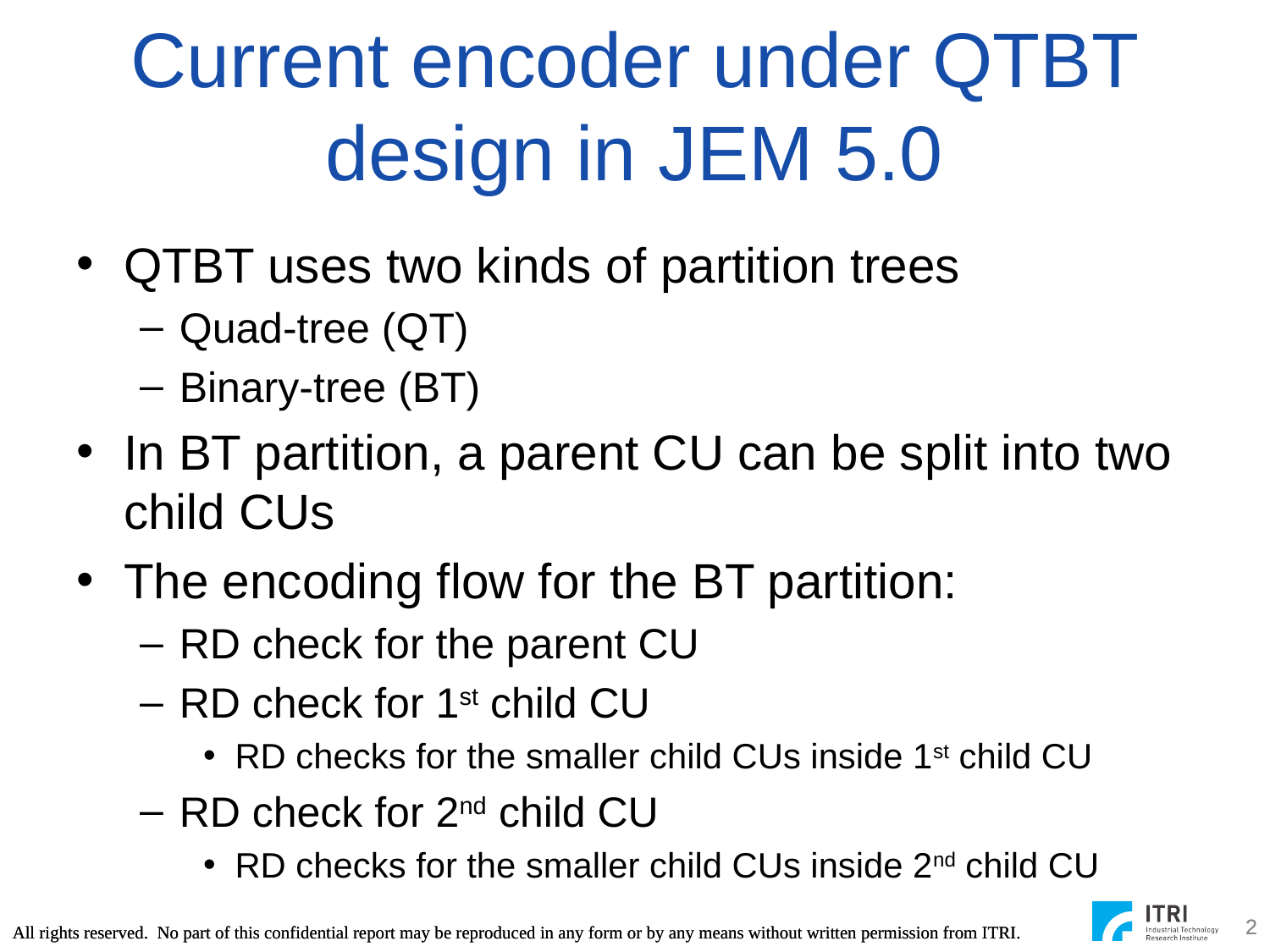

# Current encoder under QTBT design in JEM 5.0
QTBT uses two kinds of partition trees
Quad-tree (QT)
Binary-tree (BT)
In BT partition, a parent CU can be split into two child CUs
The encoding flow for the BT partition:
RD check for the parent CU
RD check for 1st child CU
RD checks for the smaller child CUs inside 1st child CU
RD check for 2nd child CU
RD checks for the smaller child CUs inside 2nd child CU
2